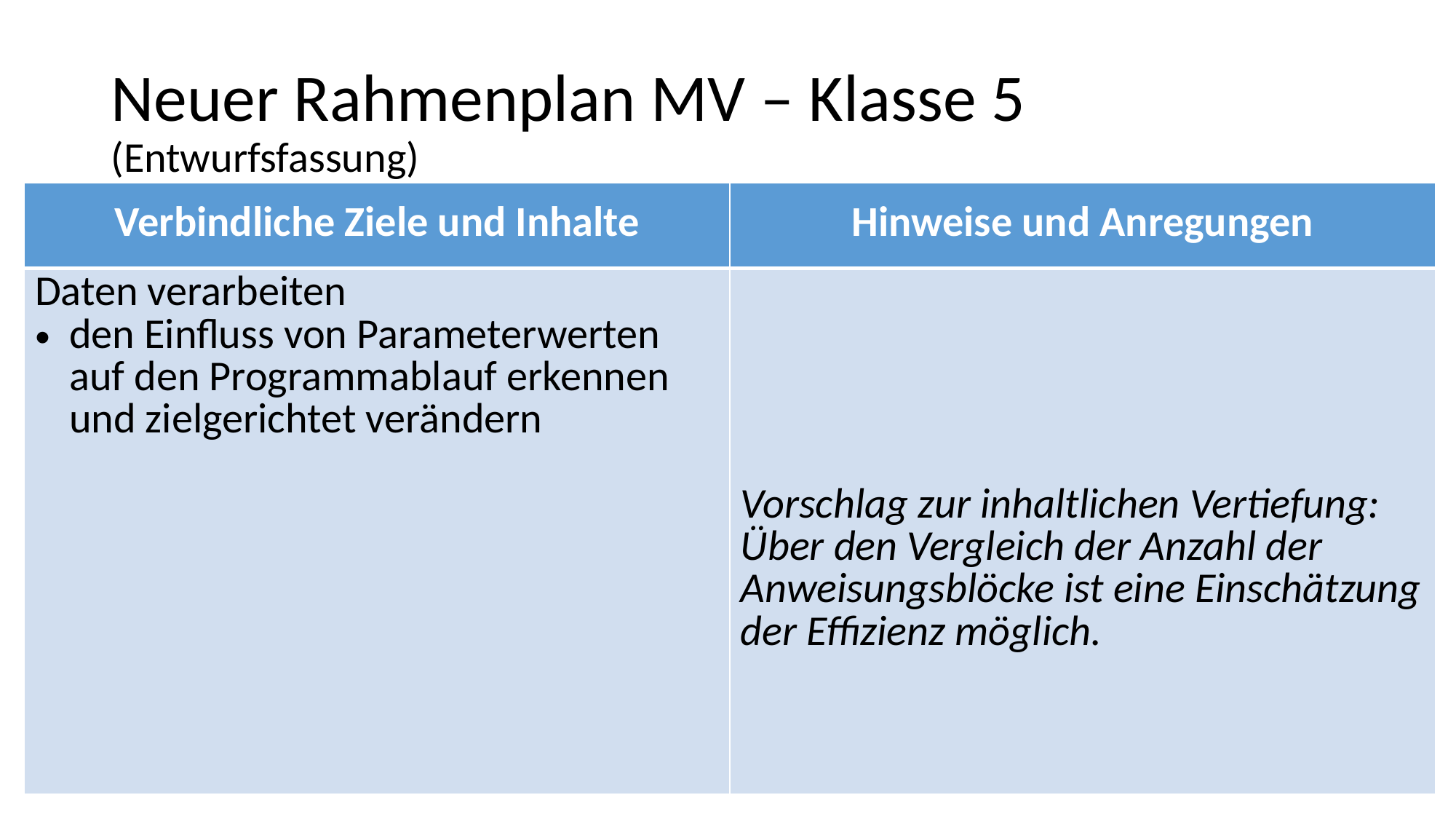

# Neuer Rahmenplan MV – Klasse 5 (Entwurfsfassung)
| Verbindliche Ziele und Inhalte | Hinweise und Anregungen |
| --- | --- |
| Daten verarbeiten den Einfluss von Parameterwerten auf den Programmablauf erkennen und zielgerichtet verändern | Vorschlag zur inhaltlichen Vertiefung: Über den Vergleich der Anzahl der Anweisungsblöcke ist eine Einschätzung der Effizienz möglich. |